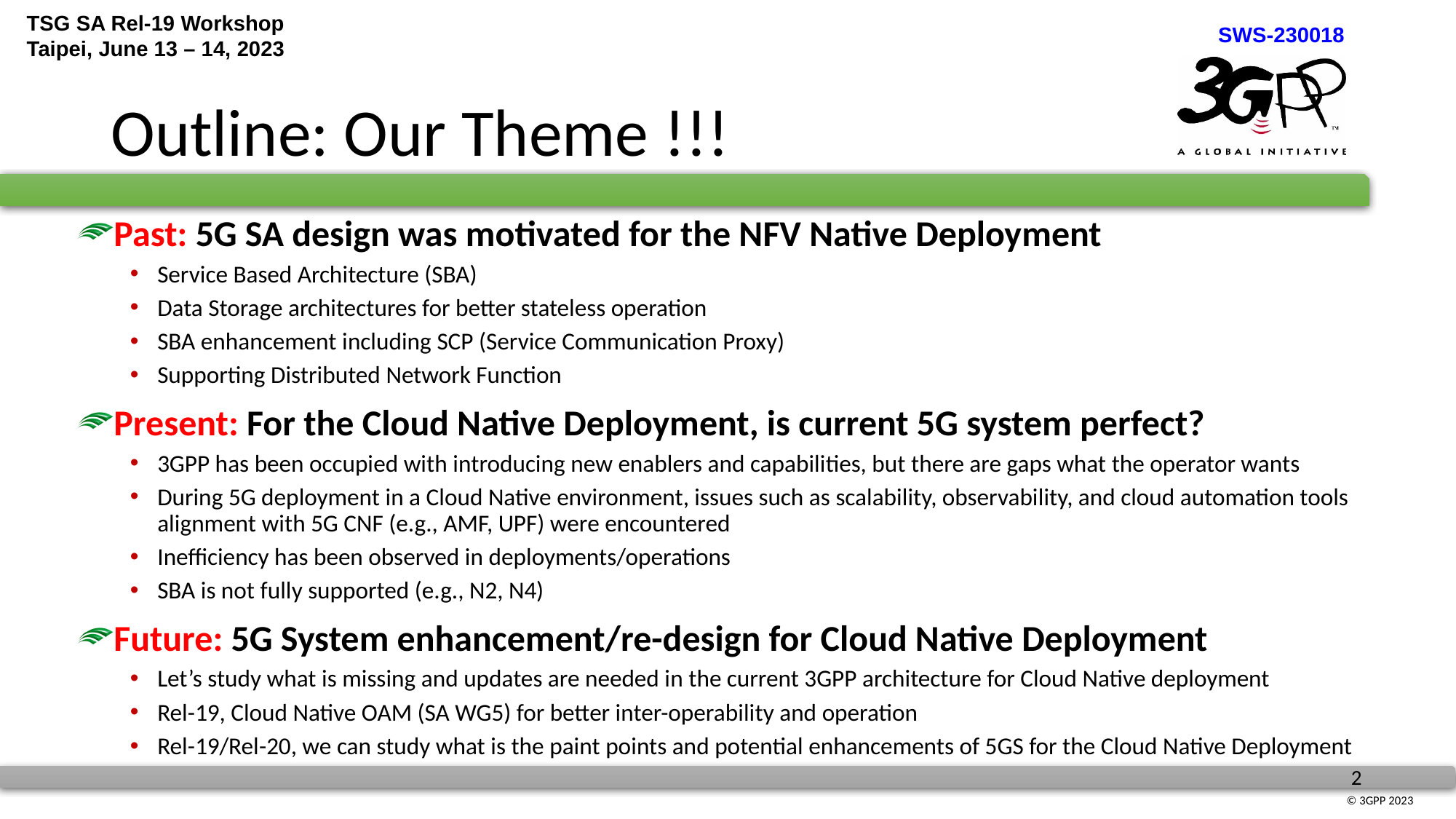

# Outline: Our Theme !!!
Past: 5G SA design was motivated for the NFV Native Deployment
Service Based Architecture (SBA)
Data Storage architectures for better stateless operation
SBA enhancement including SCP (Service Communication Proxy)
Supporting Distributed Network Function
Present: For the Cloud Native Deployment, is current 5G system perfect?
3GPP has been occupied with introducing new enablers and capabilities, but there are gaps what the operator wants
During 5G deployment in a Cloud Native environment, issues such as scalability, observability, and cloud automation tools alignment with 5G CNF (e.g., AMF, UPF) were encountered
Inefficiency has been observed in deployments/operations
SBA is not fully supported (e.g., N2, N4)
Future: 5G System enhancement/re-design for Cloud Native Deployment
Let’s study what is missing and updates are needed in the current 3GPP architecture for Cloud Native deployment
Rel-19, Cloud Native OAM (SA WG5) for better inter-operability and operation
Rel-19/Rel-20, we can study what is the paint points and potential enhancements of 5GS for the Cloud Native Deployment